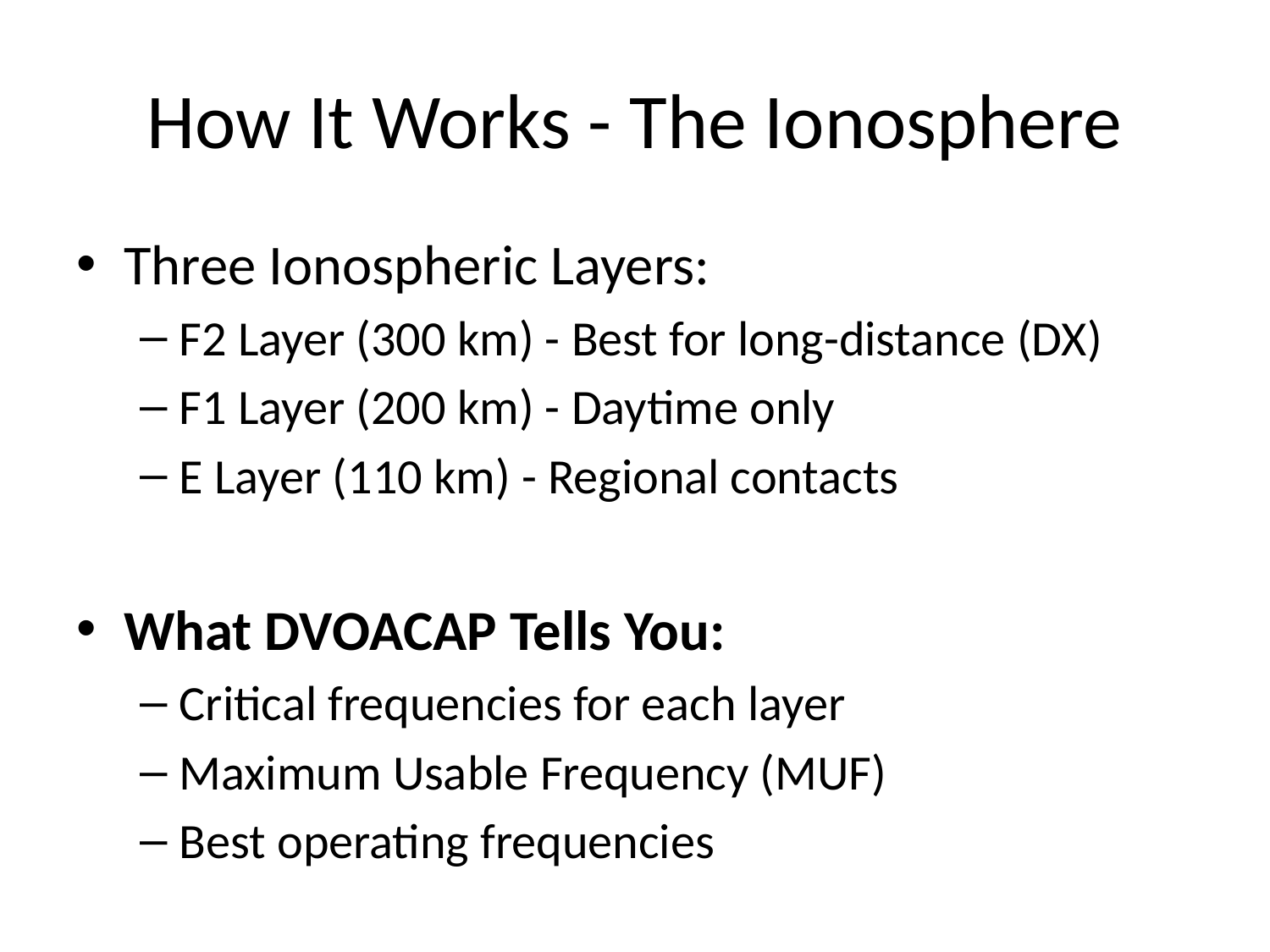

# How It Works - The Ionosphere
Three Ionospheric Layers:
F2 Layer (300 km) - Best for long-distance (DX)
F1 Layer (200 km) - Daytime only
E Layer (110 km) - Regional contacts

What DVOACAP Tells You:
Critical frequencies for each layer
Maximum Usable Frequency (MUF)
Best operating frequencies